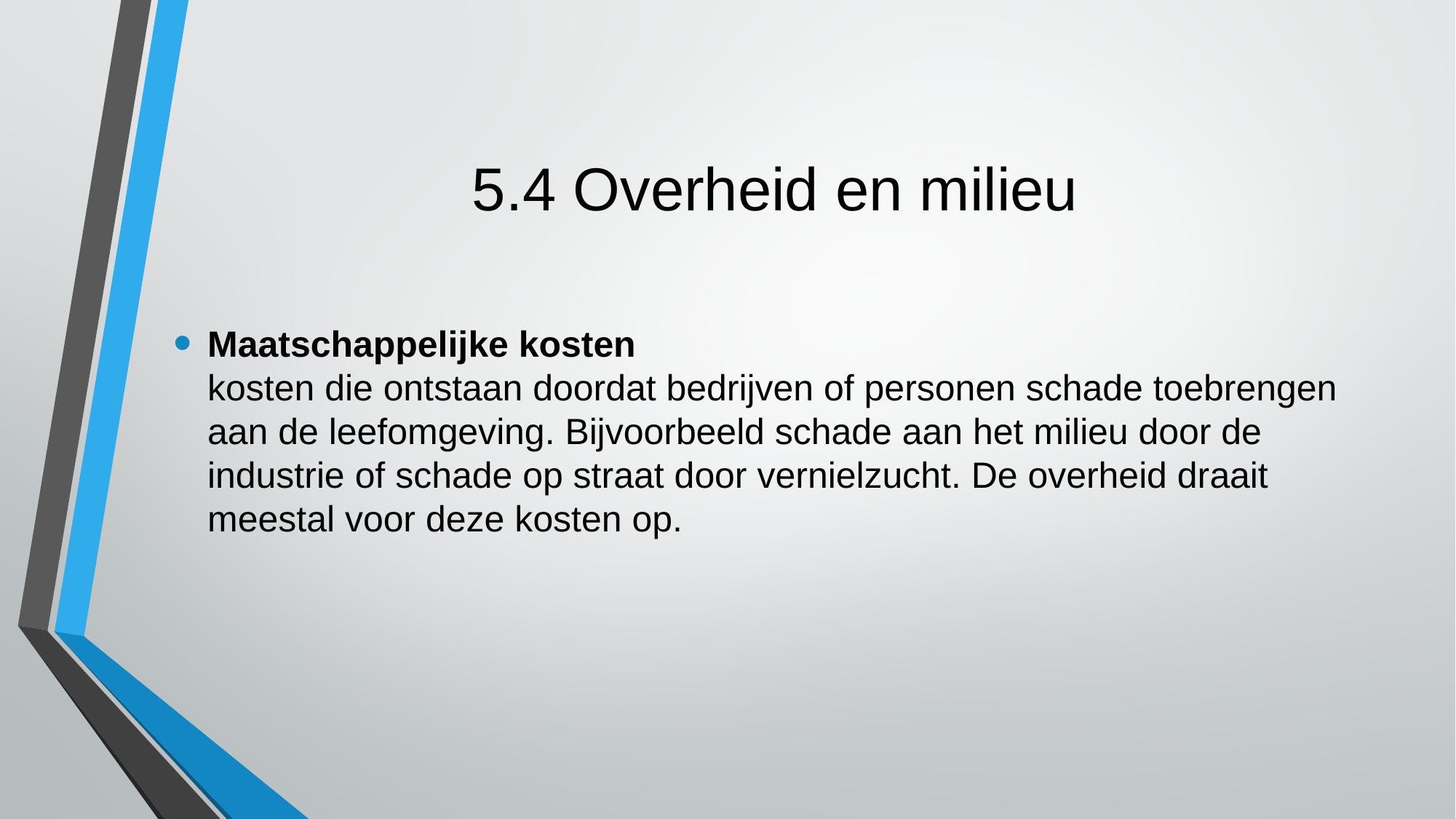

# 5.4 Overheid en milieu
Maatschappelijke kosten
kosten die ontstaan doordat bedrijven of personen schade toebrengen aan de leefomgeving. Bijvoorbeeld schade aan het milieu door de industrie of schade op straat door vernielzucht. De overheid draait meestal voor deze kosten op.